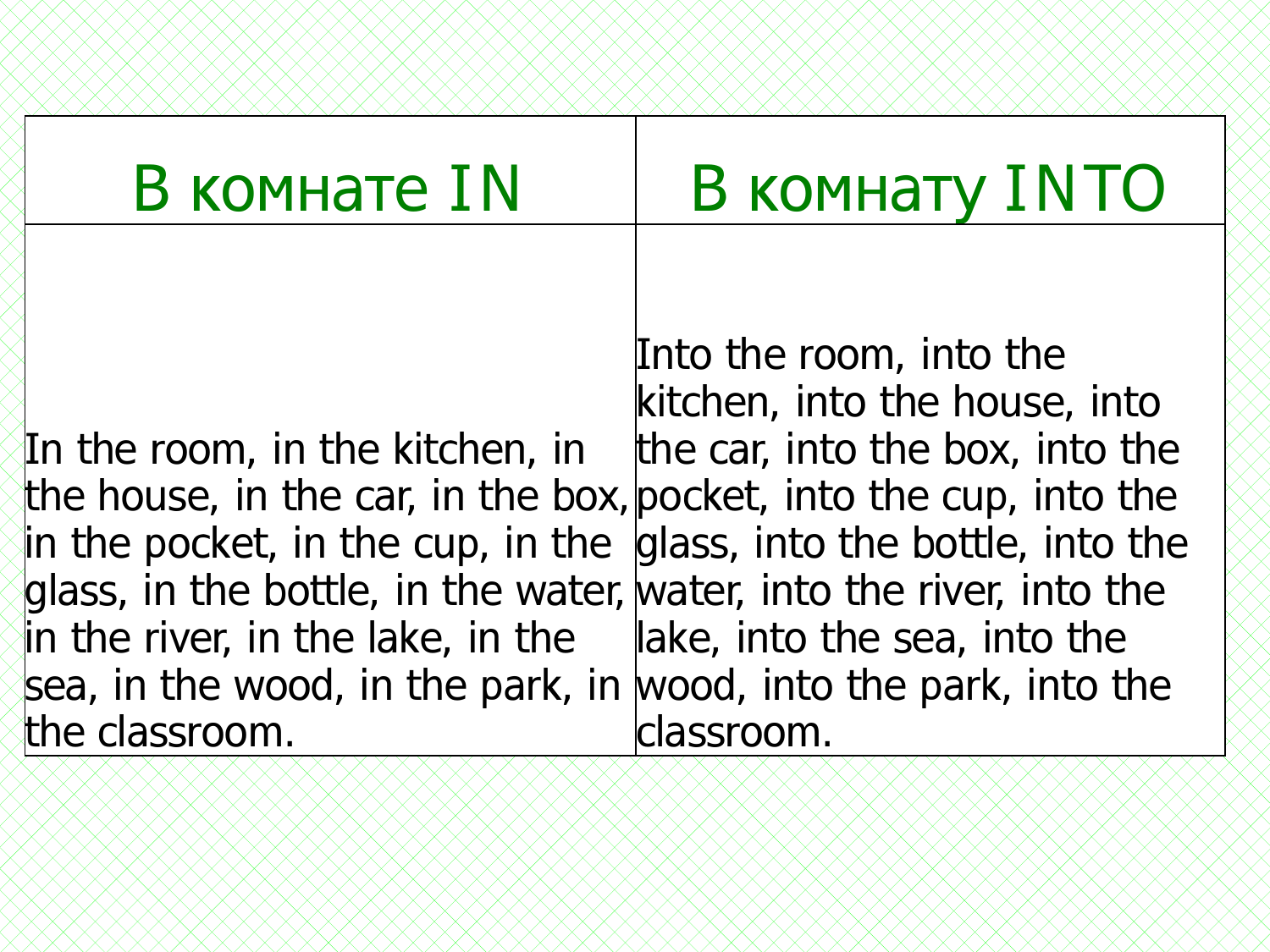

#
| В комнате IN | В комнату INTO |
| --- | --- |
| In the room, in the kitchen, in the house, in the car, in the box, in the pocket, in the cup, in the glass, in the bottle, in the water, in the river, in the lake, in the sea, in the wood, in the park, in the classroom. | Into the room, into the kitchen, into the house, into the car, into the box, into the pocket, into the cup, into the glass, into the bottle, into the water, into the river, into the lake, into the sea, into the wood, into the park, into the classroom. |